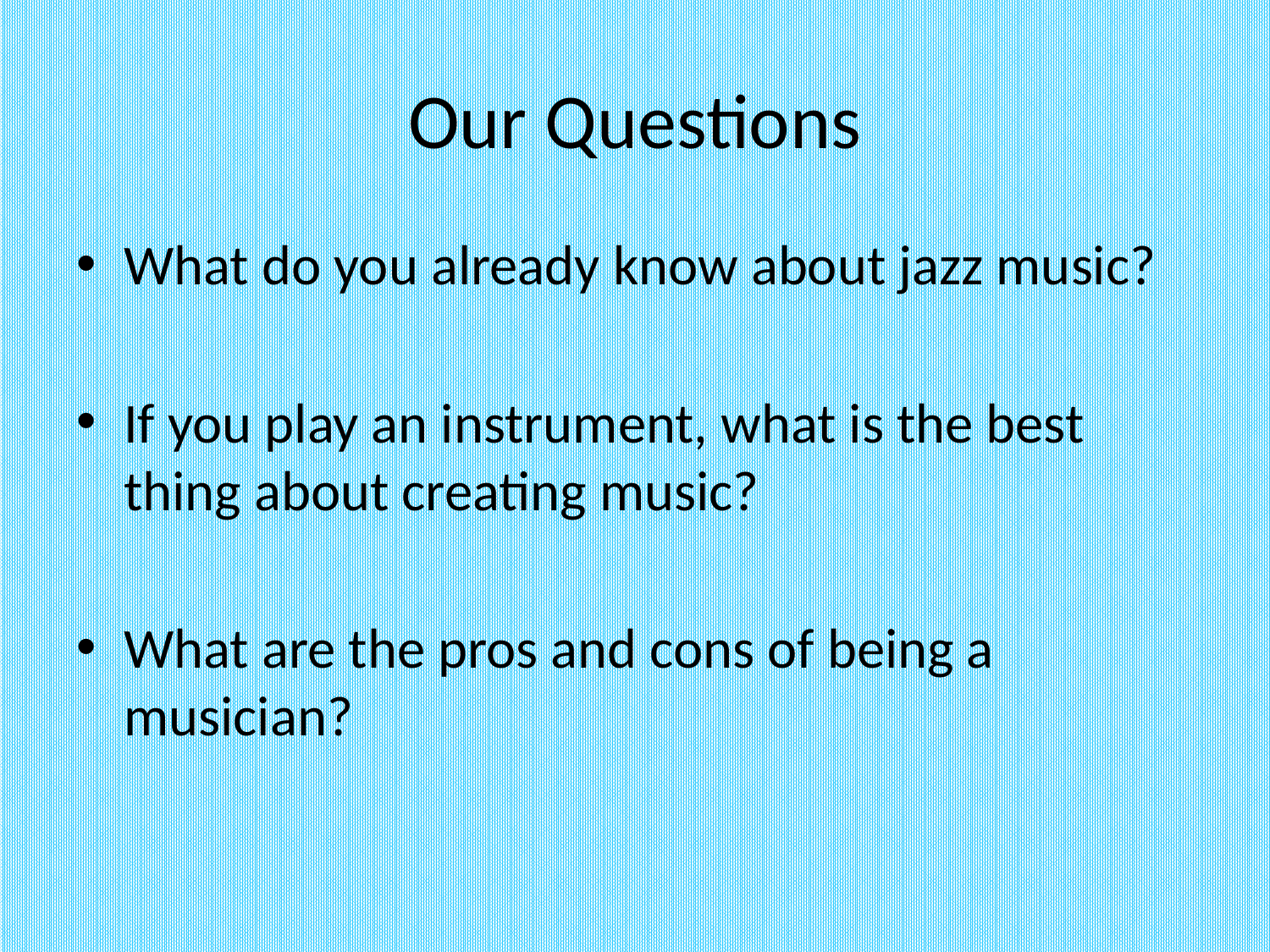

# Our Questions
What do you already know about jazz music?

If you play an instrument, what is the best thing about creating music?

What are the pros and cons of being a musician?